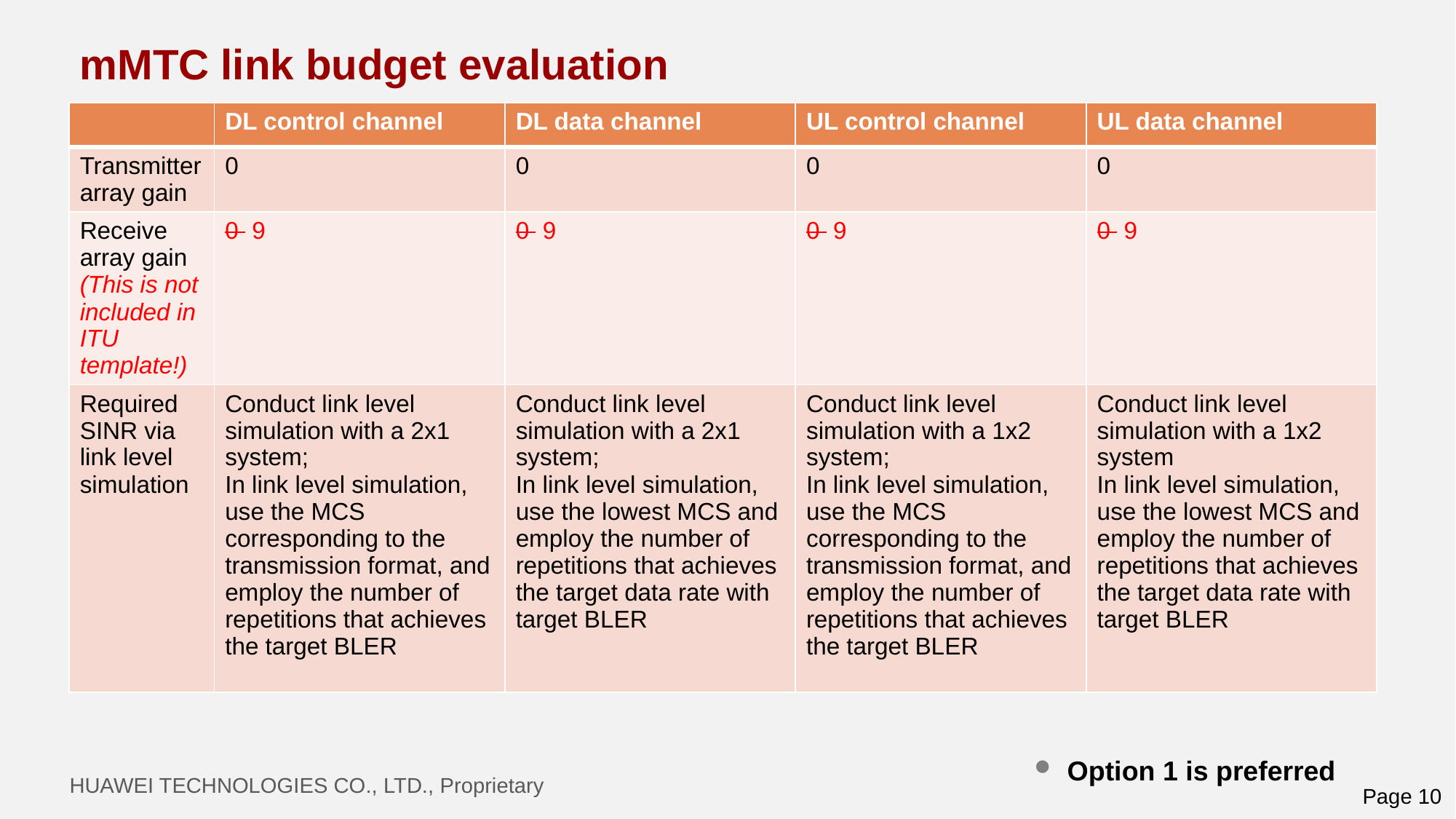

# mMTC link budget evaluation
|  | DL control channel | DL data channel | UL control channel | UL data channel |
| --- | --- | --- | --- | --- |
| Transmitter array gain | 0 | 0 | 0 | 0 |
| Receive array gain (This is not included in ITU template!) | 0 9 | 0 9 | 0 9 | 0 9 |
| Required SINR via link level simulation | Conduct link level simulation with a 2x1 system; In link level simulation, use the MCS corresponding to the transmission format, and employ the number of repetitions that achieves the target BLER | Conduct link level simulation with a 2x1 system; In link level simulation, use the lowest MCS and employ the number of repetitions that achieves the target data rate with target BLER | Conduct link level simulation with a 1x2 system; In link level simulation, use the MCS corresponding to the transmission format, and employ the number of repetitions that achieves the target BLER | Conduct link level simulation with a 1x2 system In link level simulation, use the lowest MCS and employ the number of repetitions that achieves the target data rate with target BLER |
Option 1 is preferred